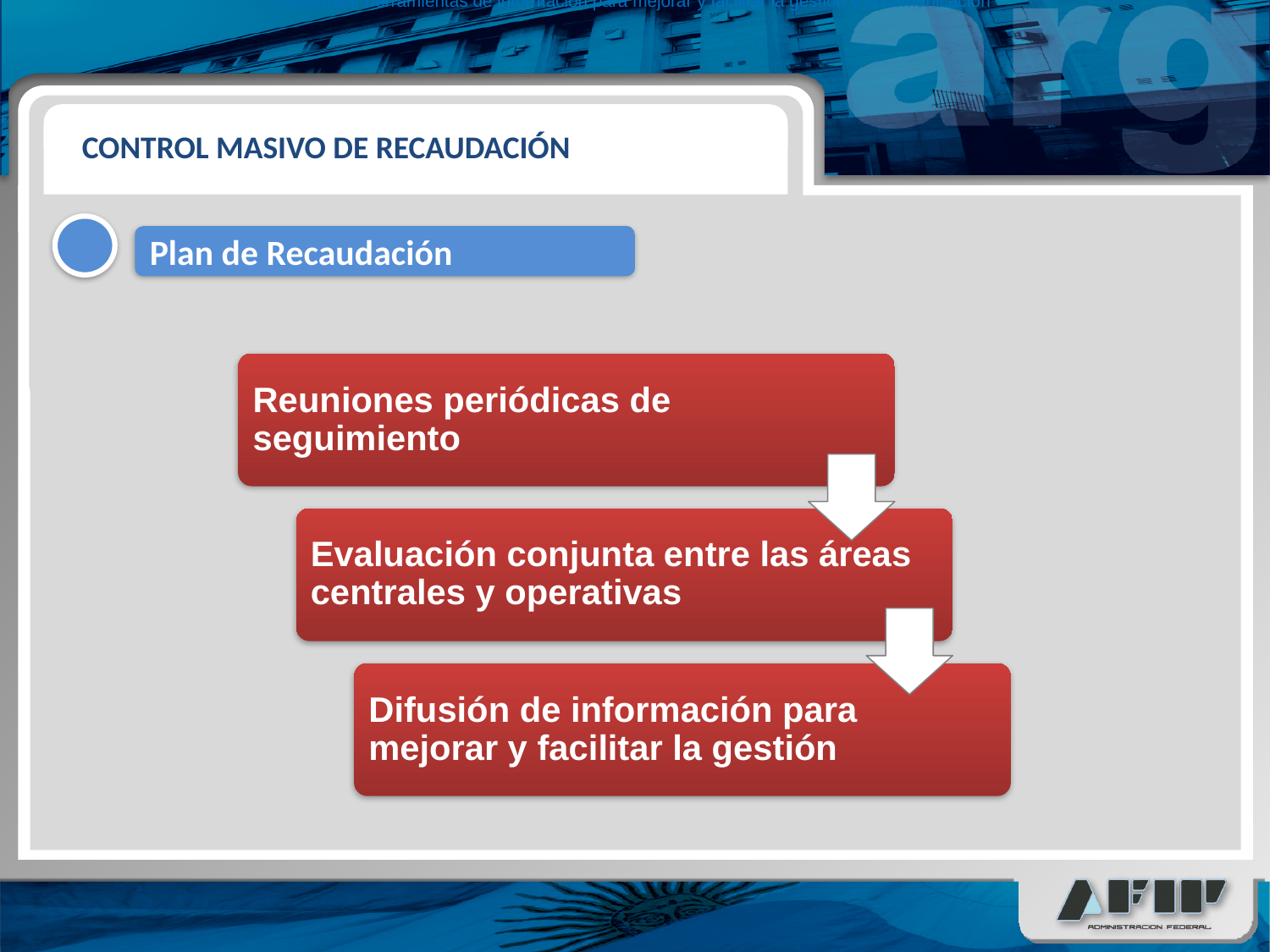

Desarrollar herramientas de información para mejorar y facilitar la gestión y la comunicación

CONTROL MASIVO DE RECAUDACIÓN

Plan de Recaudación
Reuniones periódicas de seguimiento
Evaluación conjunta entre las áreas centrales y operativas
Difusión de información para mejorar y facilitar la gestión